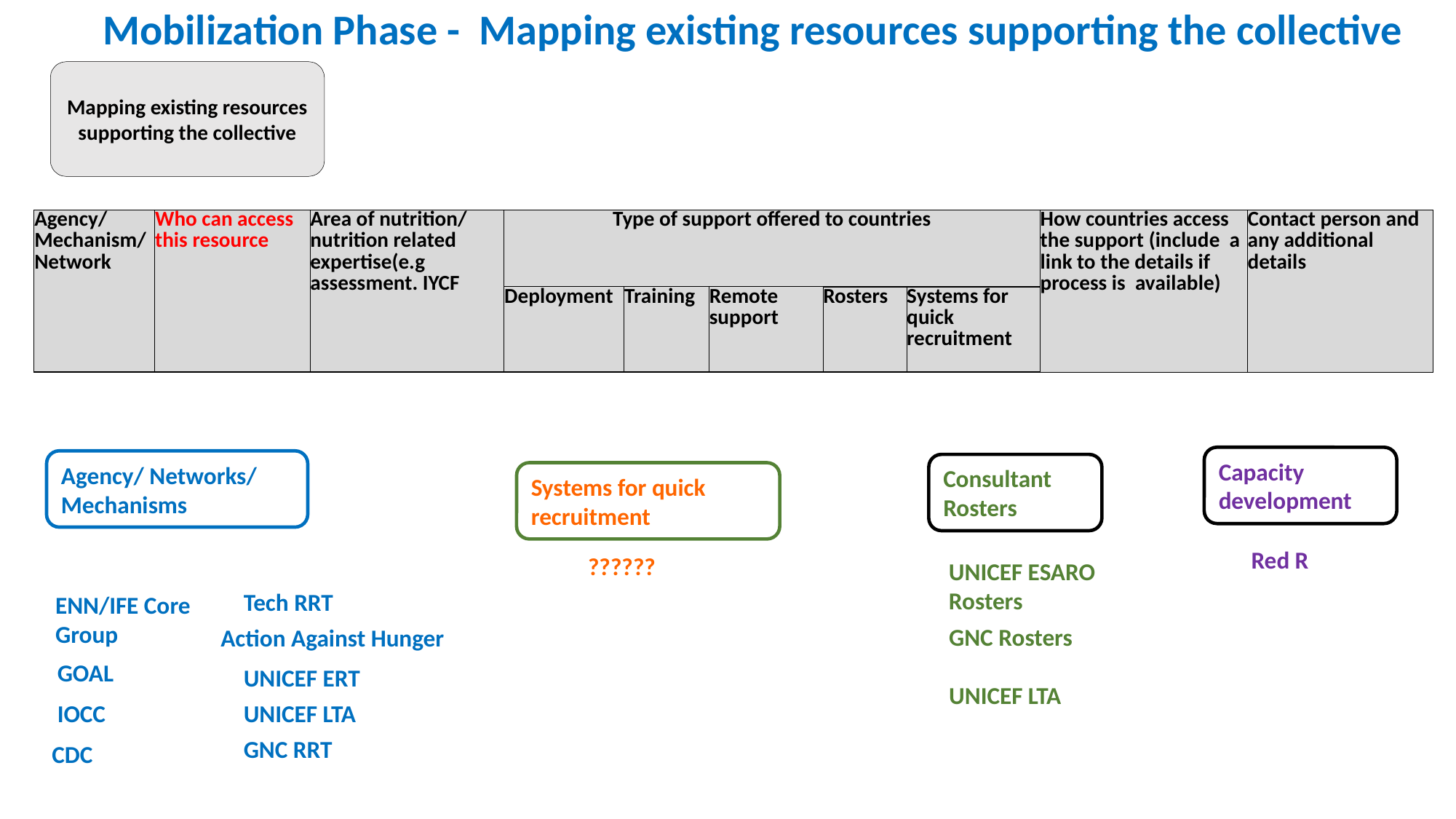

# Mobilization Phase -  Mapping existing resources supporting the collective
Mapping existing resources supporting the collective
| Agency/ Mechanism/ Network | Who can access this resource | Area of nutrition/ nutrition related expertise(e.g assessment. IYCF | Type of support offered to countries |  |  |  |  | How countries access the support (include  a link to the details if process is  available) | Contact person and any additional details |
| --- | --- | --- | --- | --- | --- | --- | --- | --- | --- |
|  |  |  | Deployment | Training | Remote support | Rosters | Systems for quick recruitment |  |  |
Capacity development
Red R
Agency/ Networks/ Mechanisms
Tech RRT
ENN/IFE Core Group
 Action Against Hunger
GOAL
UNICEF ERT
UNICEF LTA
IOCC
GNC RRT
CDC
Consultant Rosters
UNICEF ESARO Rosters
GNC Rosters

UNICEF LTA
Systems for quick recruitment
??????